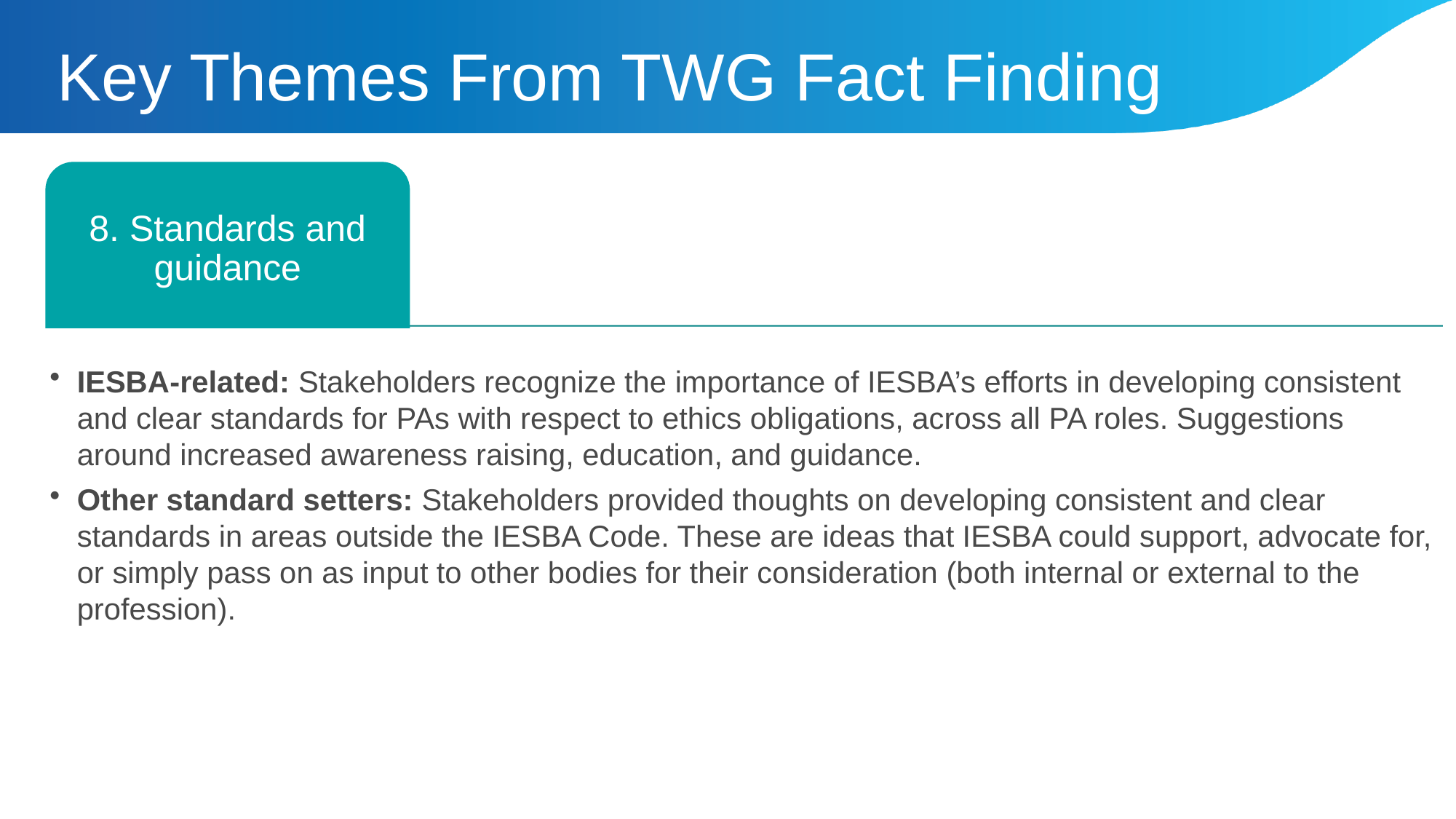

# Key Themes From TWG Fact Finding

8. Standards and guidance

IESBA-related: Stakeholders recognize the importance of IESBA’s efforts in developing consistent and clear standards for PAs with respect to ethics obligations, across all PA roles. Suggestions around increased awareness raising, education, and guidance.
Other standard setters: Stakeholders provided thoughts on developing consistent and clear standards in areas outside the IESBA Code. These are ideas that IESBA could support, advocate for, or simply pass on as input to other bodies for their consideration (both internal or external to the profession).